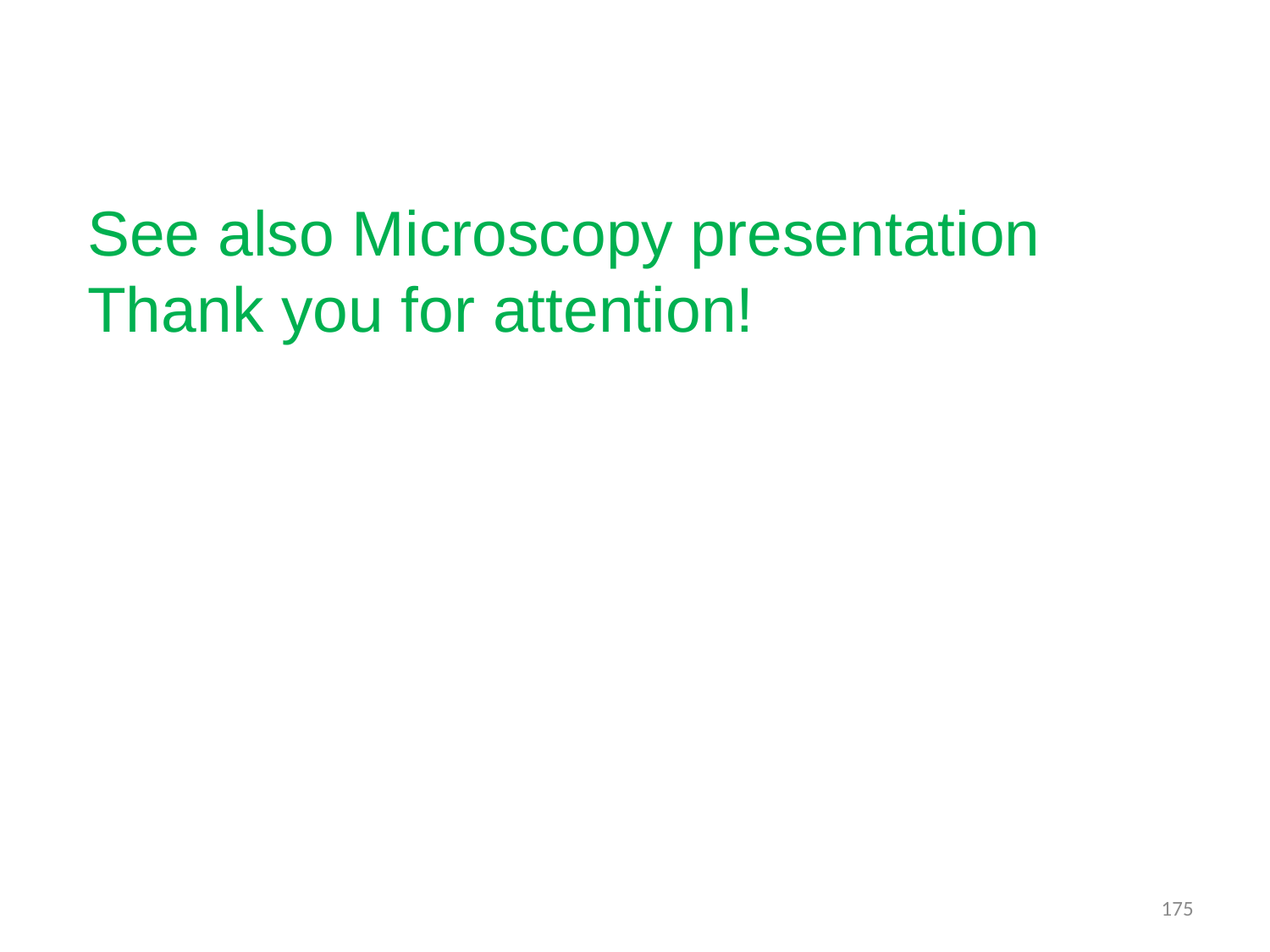

See also Microscopy presentation
Thank you for attention!
175